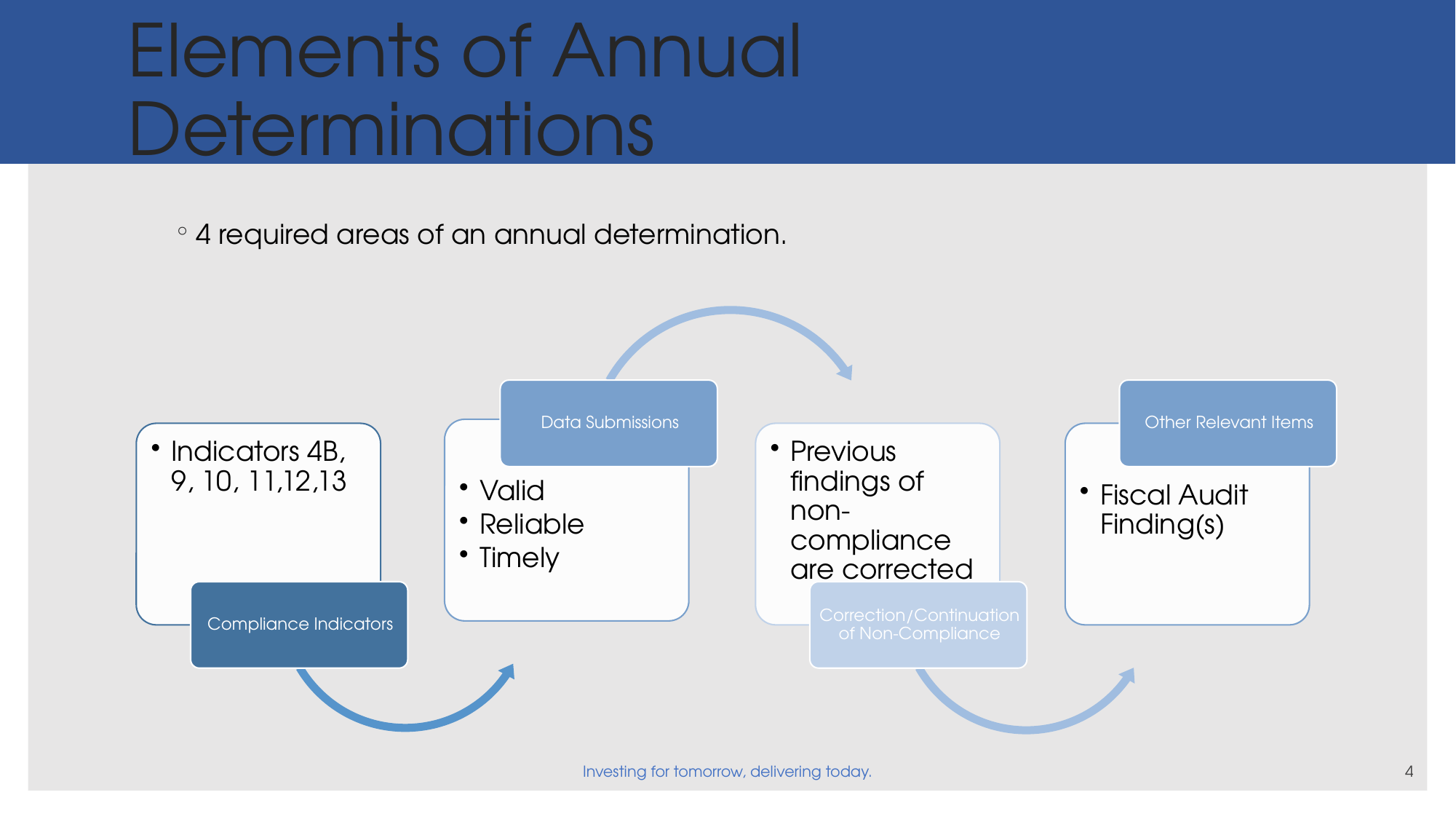

# Elements of Annual Determinations
Indicators 4B, 9, 10, 11,12,13
Compliance Indicators
Valid
Reliable
Timely
Data Submissions
Previous findings of non-compliance are corrected
Correction/Continuation of Non-Compliance
Fiscal Audit Finding(s)
Other Relevant Items
4 required areas of an annual determination.

Investing for tomorrow, delivering today.
4